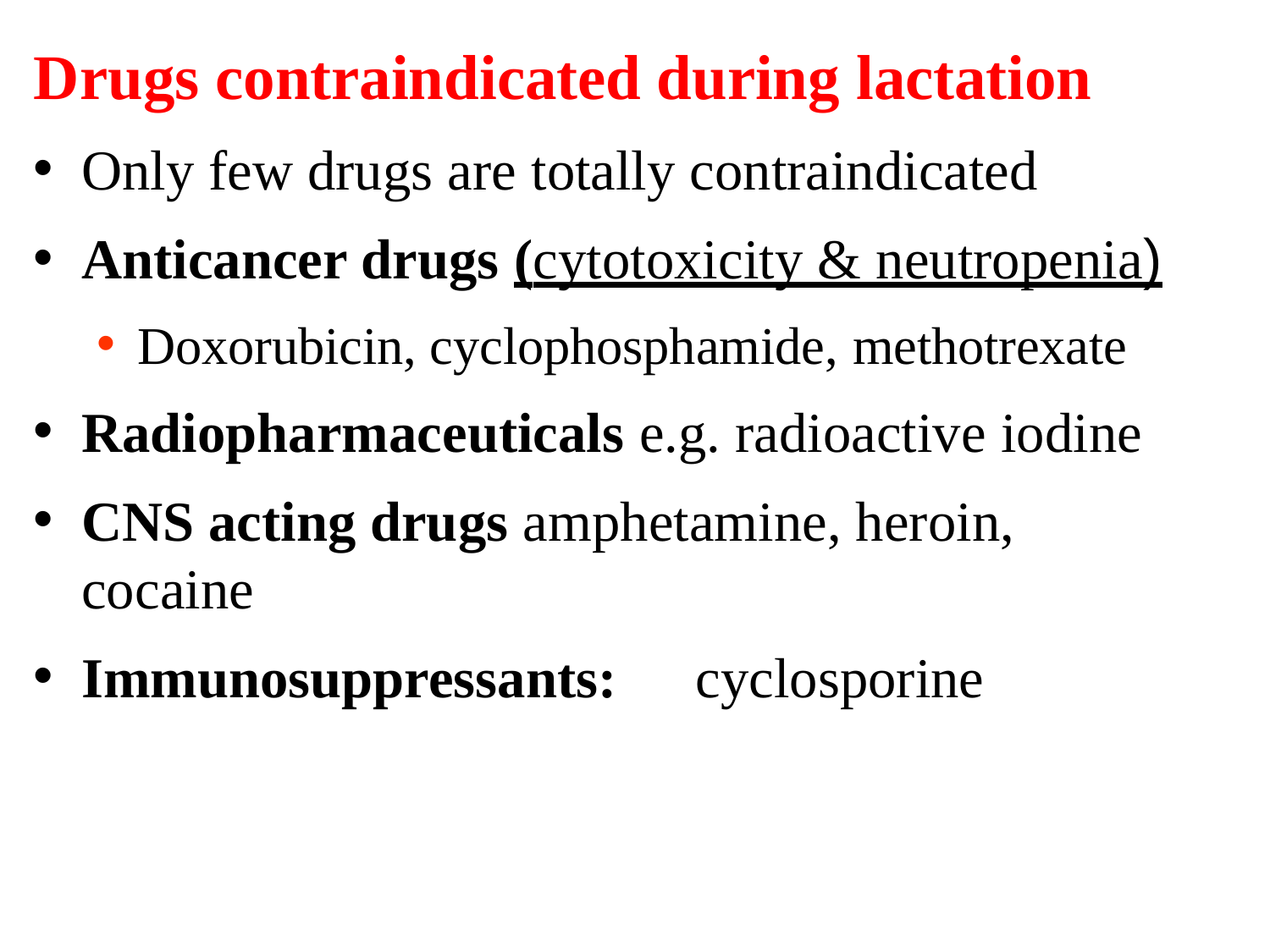

# Drugs contraindicated during lactation
Only few drugs are totally contraindicated
Anticancer drugs (cytotoxicity & neutropenia)
Doxorubicin, cyclophosphamide, methotrexate
Radiopharmaceuticals e.g. radioactive iodine
CNS acting drugs amphetamine, heroin, cocaine
Immunosuppressants:	cyclosporine